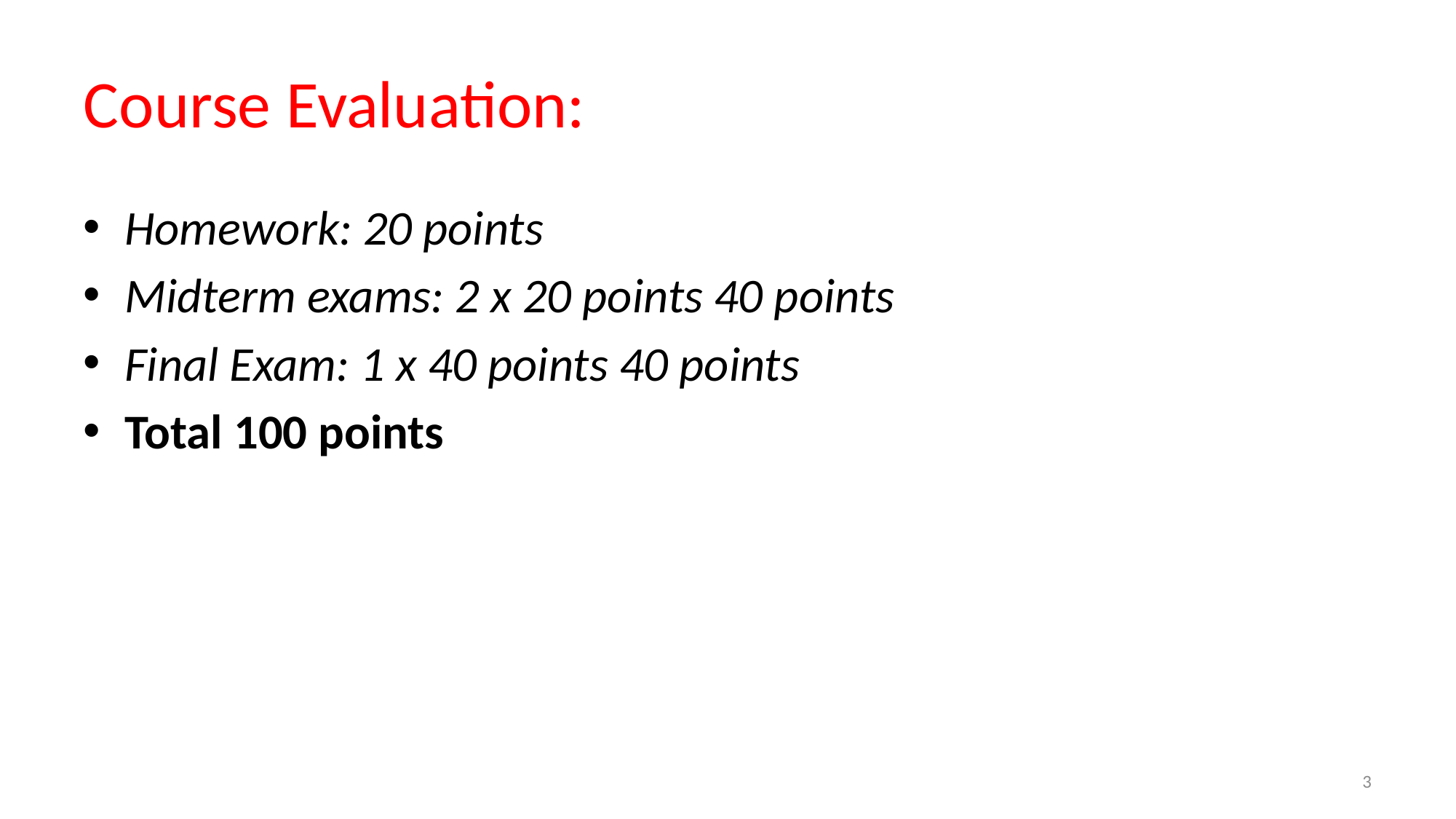

# Course Evaluation:
Homework: 20 points
Midterm exams: 2 x 20 points 40 points
Final Exam: 1 x 40 points 40 points
Total 100 points
3